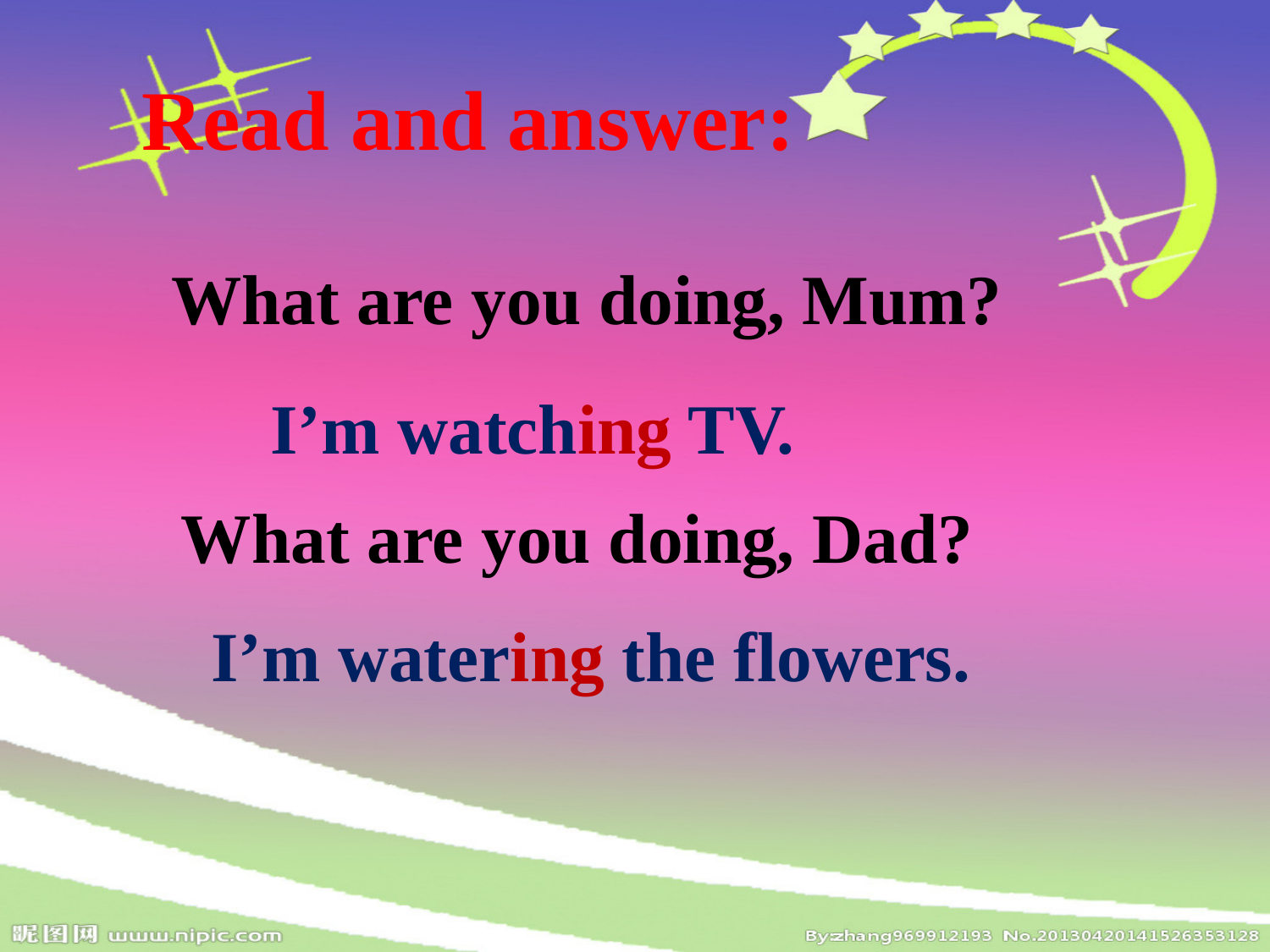

Read and answer:
What are you doing, Mum?
I’m watching TV.
What are you doing, Dad?
I’m watering the flowers.